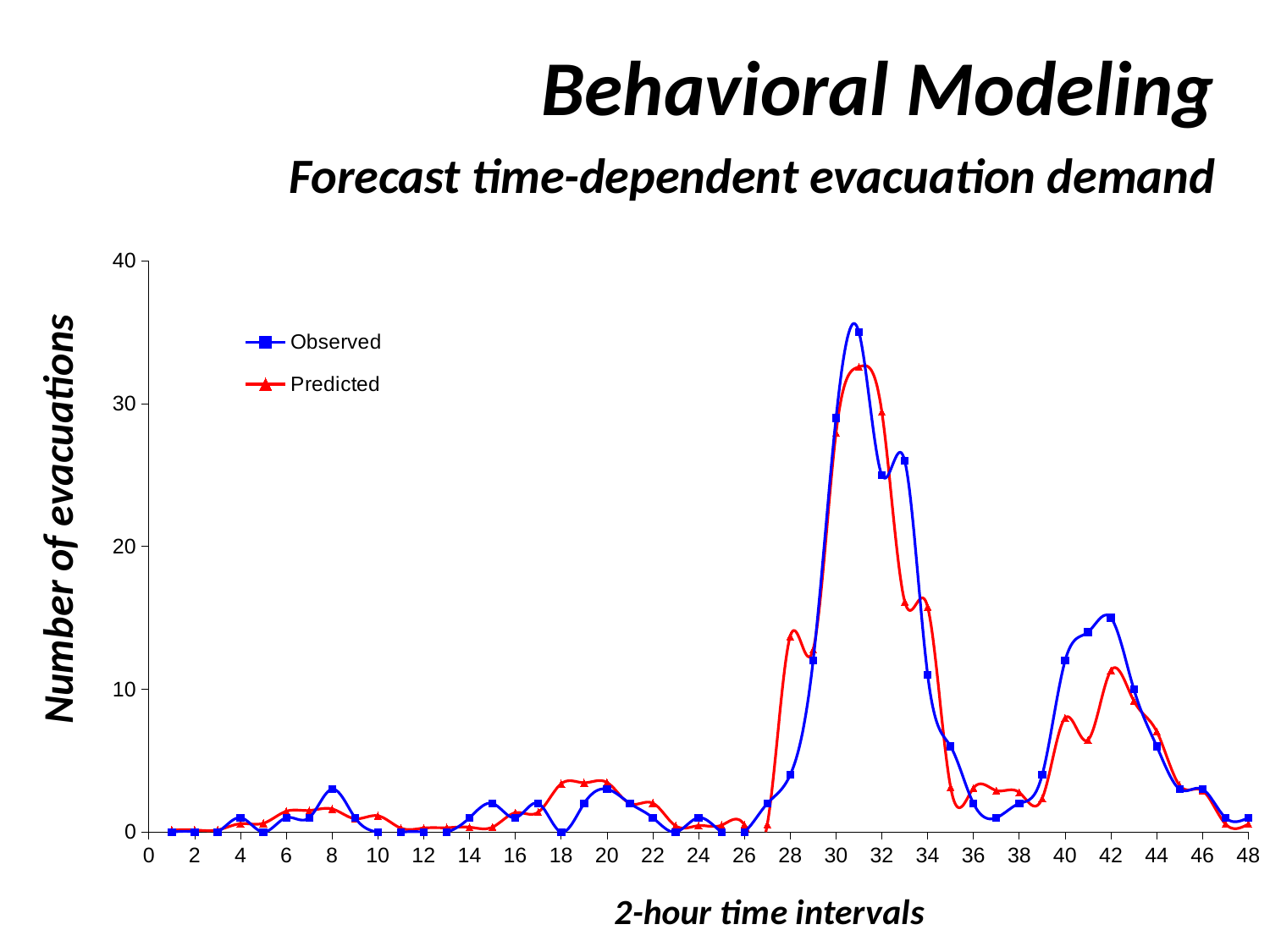

Behavioral Modeling
Forecast time-dependent evacuation demand

### Chart

| Category | Observed | Predicted |
|---|---|---|